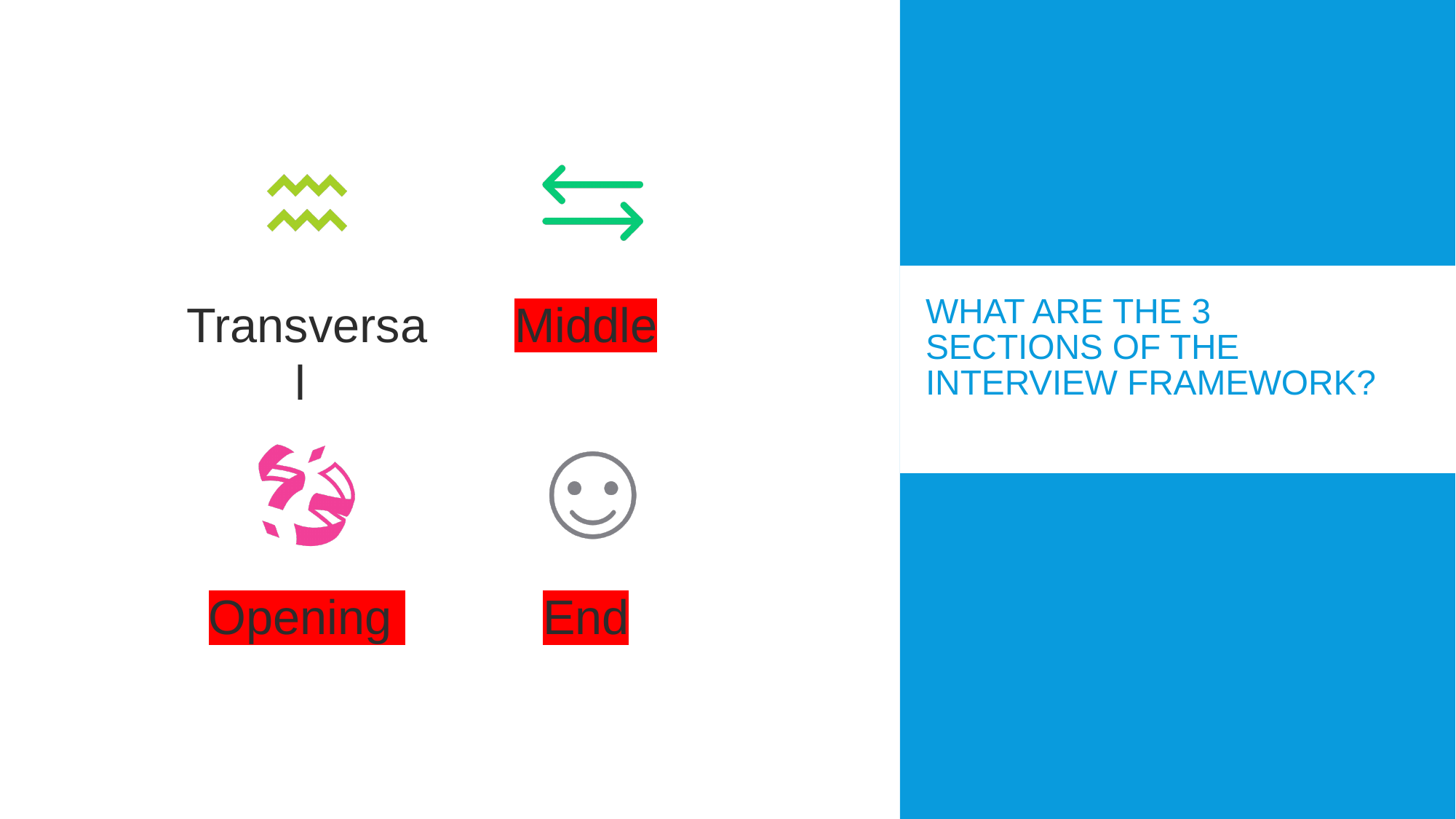

Transversal
Middle
Opening
End

# What are the 3 sections of the Interview Framework?